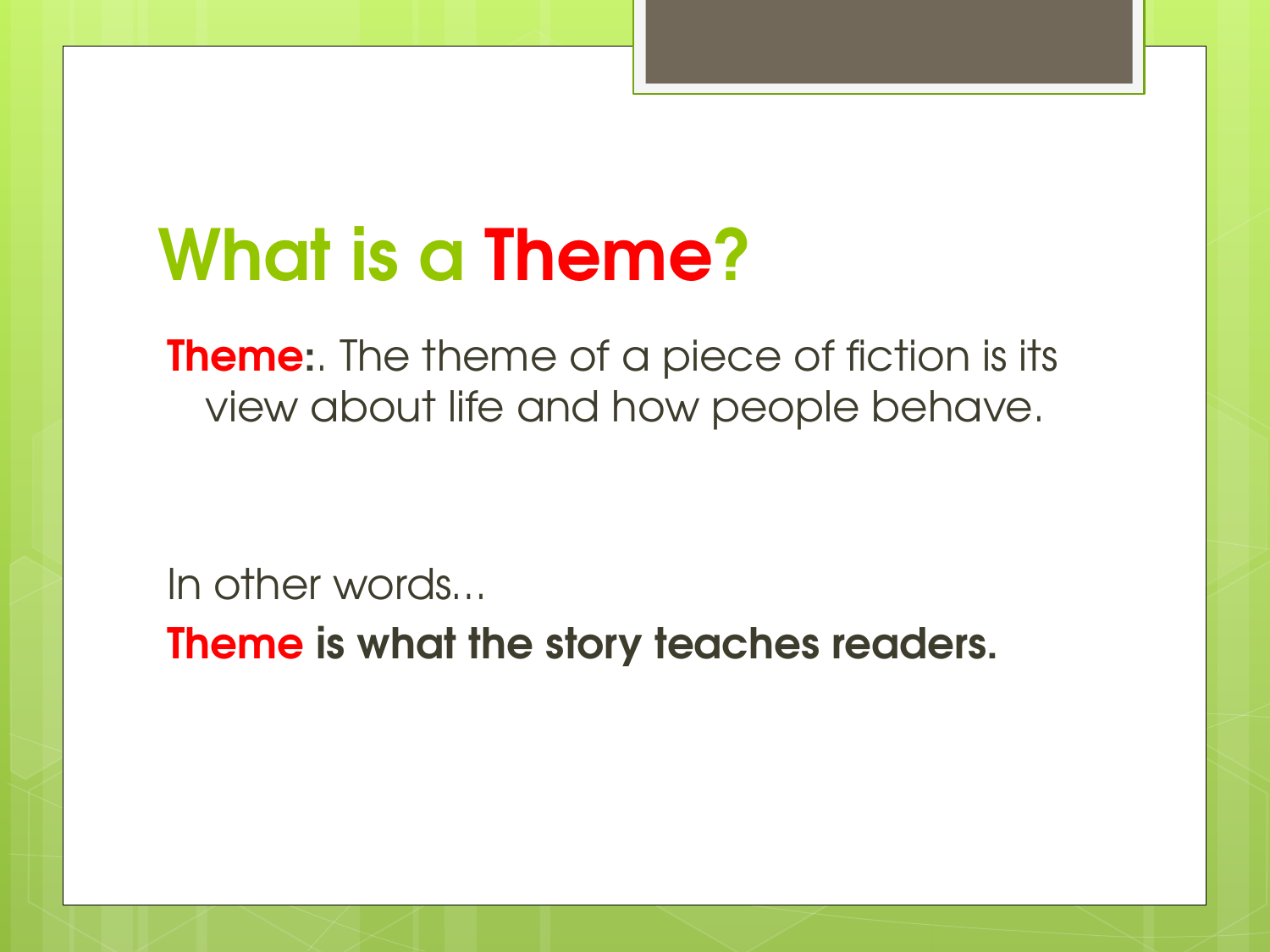

# What is a Theme?
Theme:. The theme of a piece of fiction is its view about life and how people behave.

In other words…
Theme is what the story teaches readers.